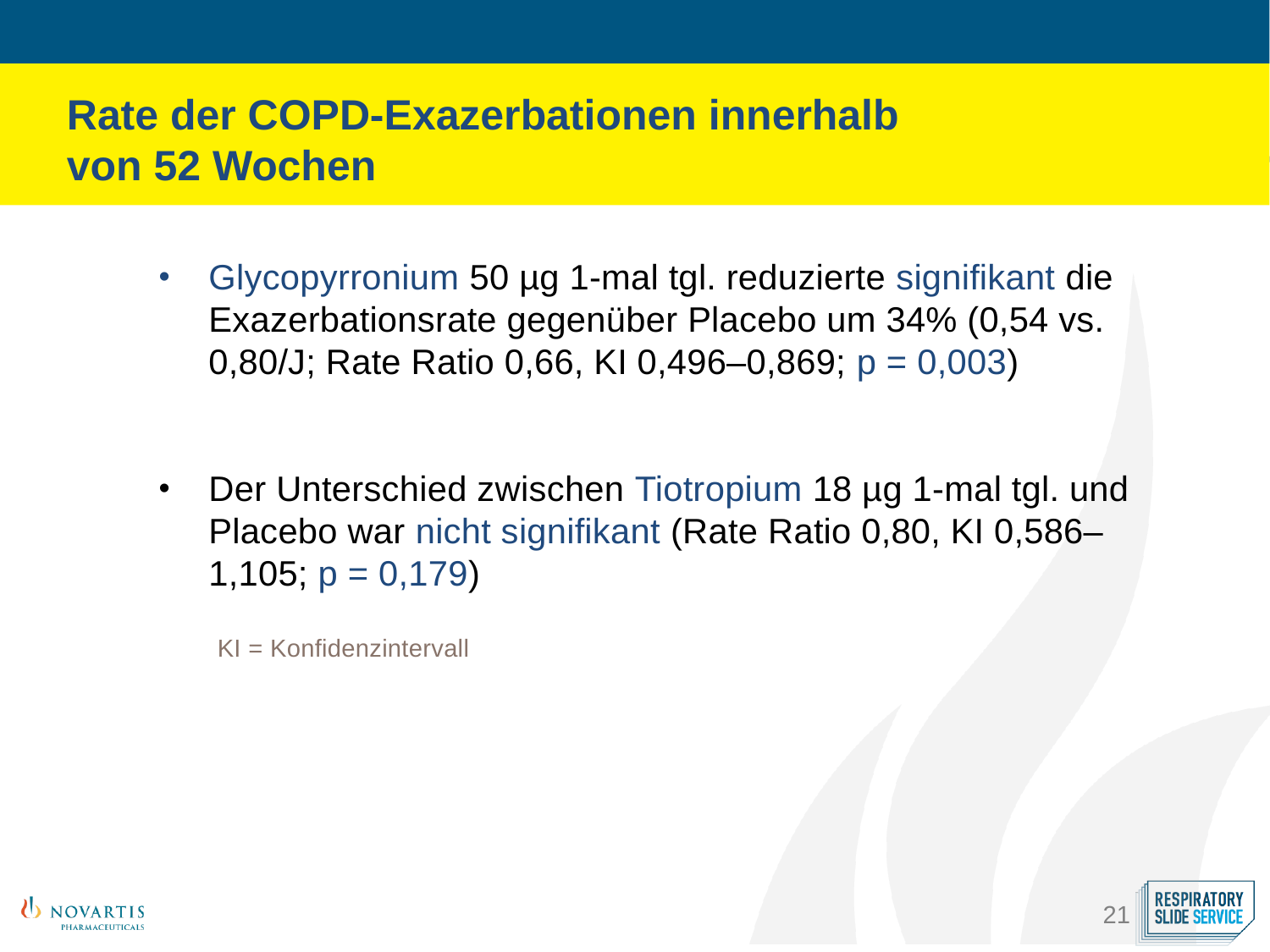

Rate der COPD-Exazerbationen innerhalb
von 52 Wochen
Glycopyrronium 50 µg 1-mal tgl. reduzierte signifikant die Exazerbationsrate gegenüber Placebo um 34% (0,54 vs. 0,80/J; Rate Ratio 0,66, KI 0,496–0,869; p = 0,003)

Der Unterschied zwischen Tiotropium 18 µg 1-mal tgl. und Placebo war nicht signifikant (Rate Ratio 0,80, KI 0,586–1,105; p = 0,179)
KI = Konfidenzintervall